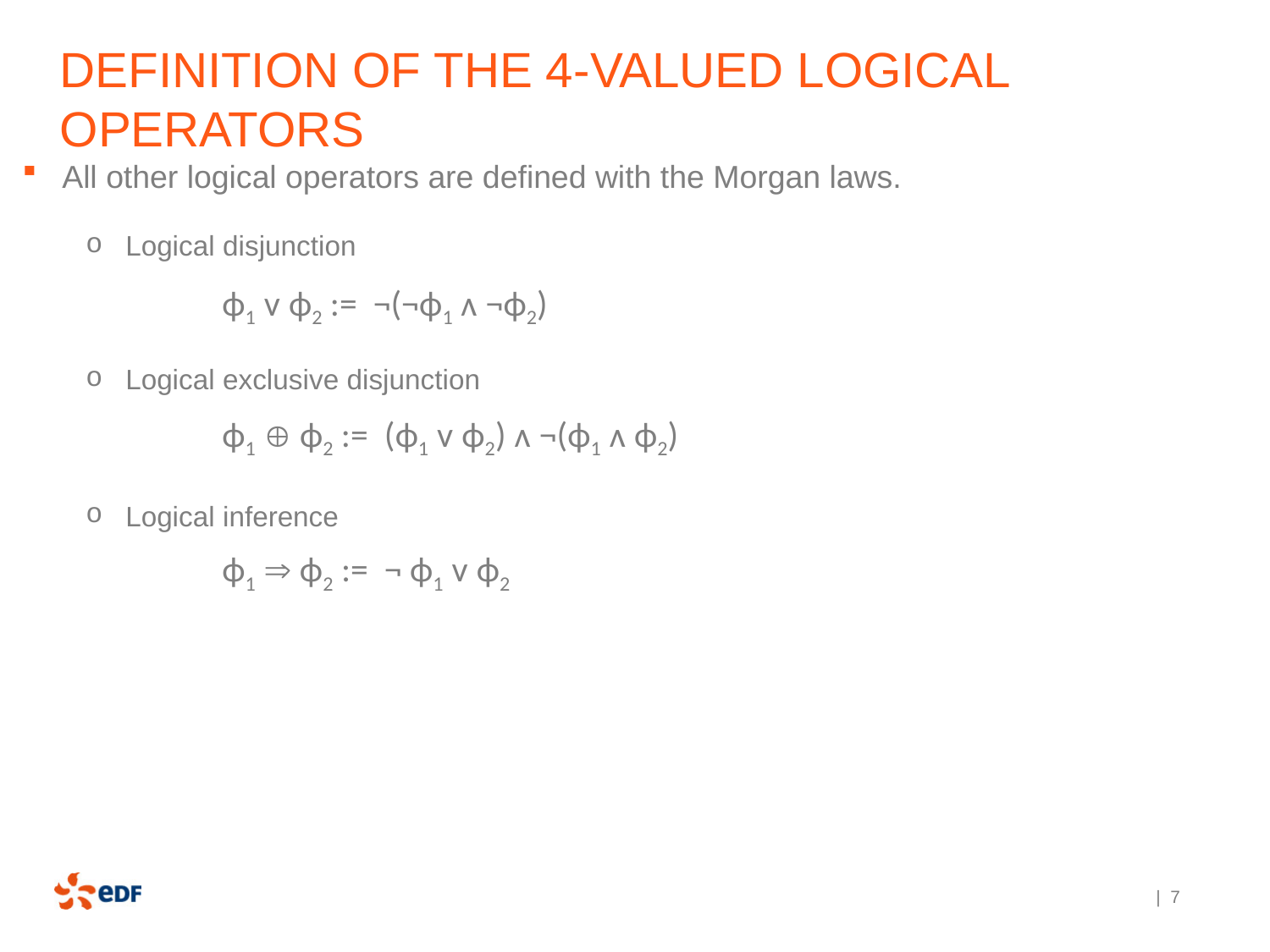

# Definition of the 4-valued logical operators
All other logical operators are defined with the Morgan laws.

Logical disjunction
ϕ1 ᴠ ϕ2 :=  ¬(¬ϕ1 ᴧ ¬ϕ2)
Logical exclusive disjunction
ϕ1 ⊕ ϕ2 :=  (ϕ1 ᴠ ϕ2) ᴧ ¬(ϕ1 ᴧ ϕ2)
Logical inference
ϕ1 ⇒ ϕ2 :=  ¬ ϕ1 ᴠ ϕ2